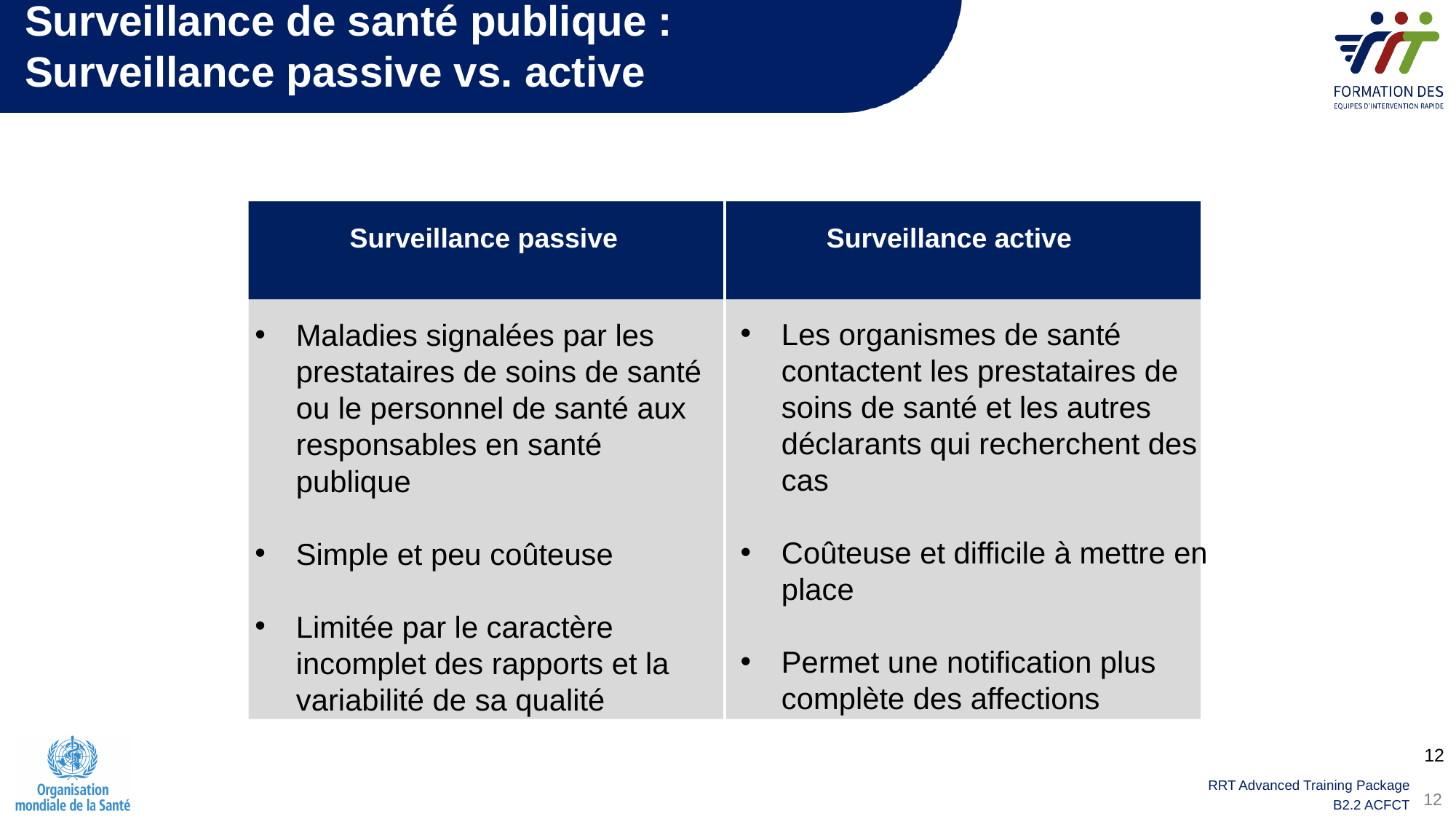

Surveillance de santé publique :
Surveillance passive vs. active

Surveillance passive
Surveillance active
Les organismes de santé contactent les prestataires de soins de santé et les autres déclarants qui recherchent des cas

Coûteuse et difficile à mettre en place

Permet une notification plus complète des affections
Maladies signalées par les prestataires de soins de santé ou le personnel de santé aux responsables en santé publique

Simple et peu coûteuse

Limitée par le caractère incomplet des rapports et la variabilité de sa qualité
12